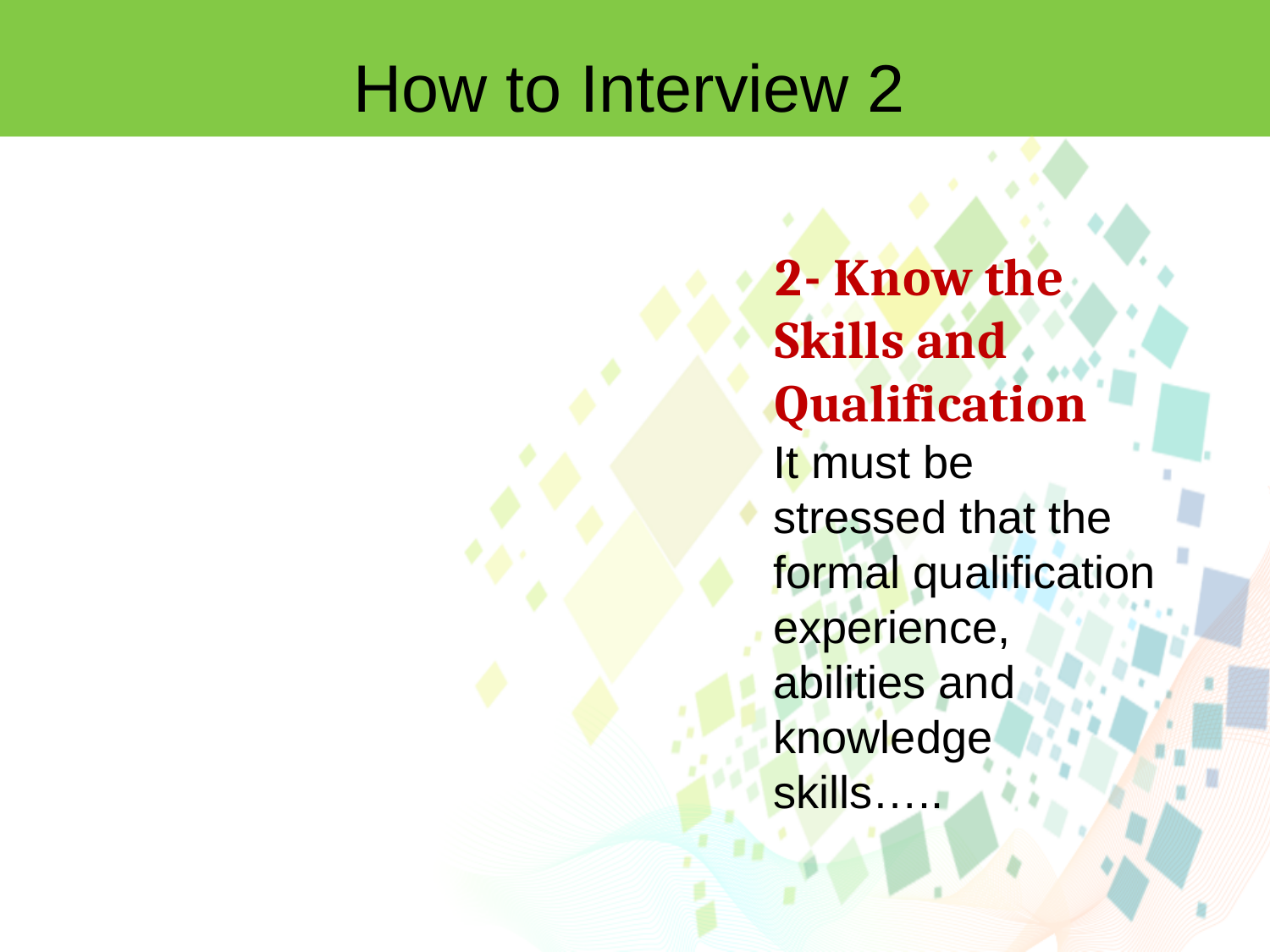

How to Interview 2
2- Know the Skills and Qualification
It must be stressed that the formal qualification experience, abilities and knowledge skills…..